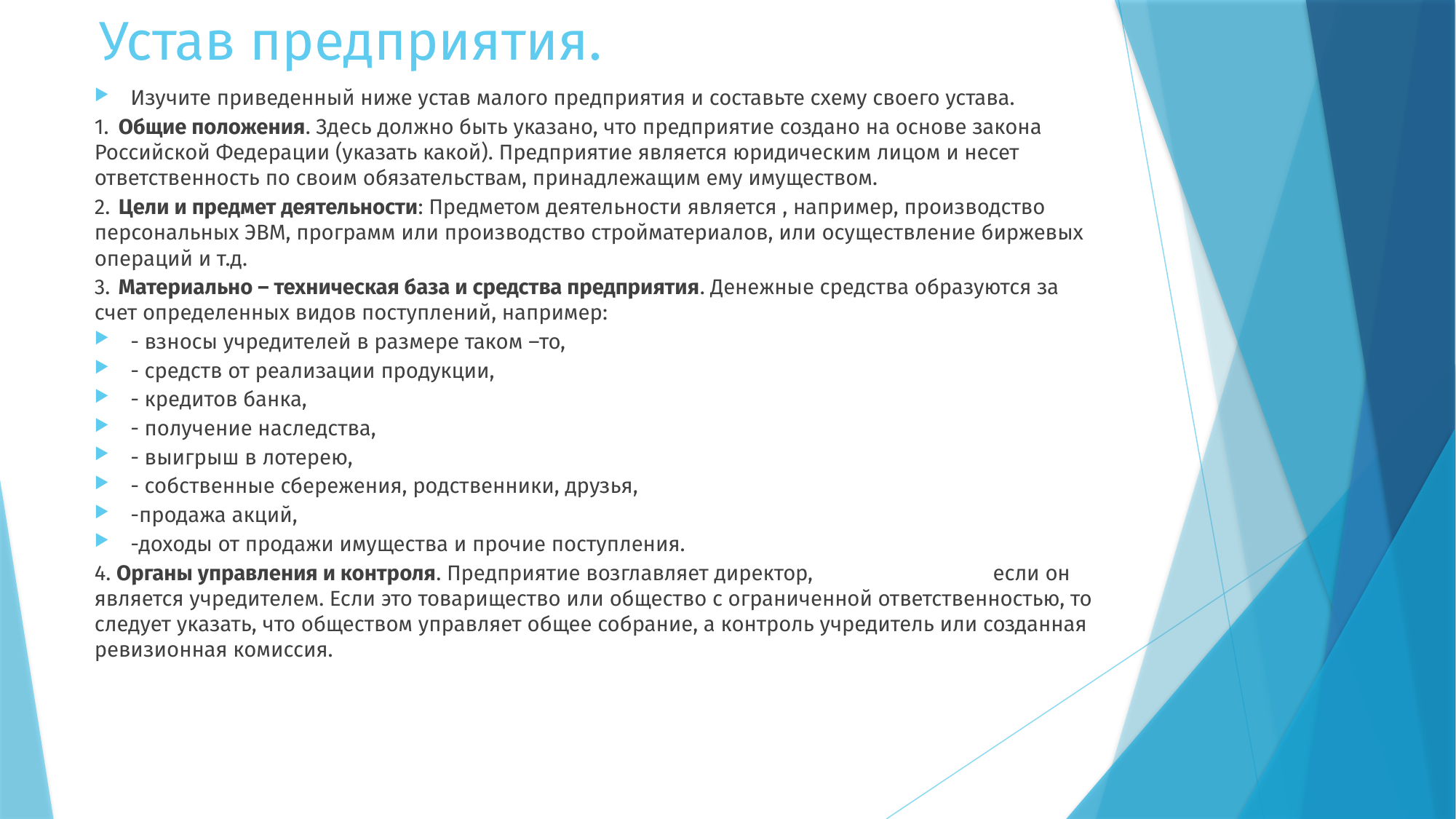

# Устав предприятия.
Изучите приведенный ниже устав малого предприятия и составьте схему своего устава.
1.	Общие положения. Здесь должно быть указано, что предприятие создано на основе закона Российской Федерации (указать какой). Предприятие является юридическим лицом и несет ответственность по своим обязательствам, принадлежащим ему имуществом.
2.	Цели и предмет деятельности: Предметом деятельности является , например, производство персональных ЭВМ, программ или производство стройматериалов, или осуществление биржевых операций и т.д.
3.	Материально – техническая база и средства предприятия. Денежные средства образуются за счет определенных видов поступлений, например:
- взносы учредителей в размере таком –то,
- средств от реализации продукции,
- кредитов банка,
- получение наследства,
- выигрыш в лотерею,
- собственные сбережения, родственники, друзья,
-продажа акций,
-доходы от продажи имущества и прочие поступления.
4. Органы управления и контроля. Предприятие возглавляет директор,                                если он является учредителем. Если это товарищество или общество с ограниченной ответственностью, то следует указать, что обществом управляет общее собрание, а контроль учредитель или созданная ревизионная комиссия.